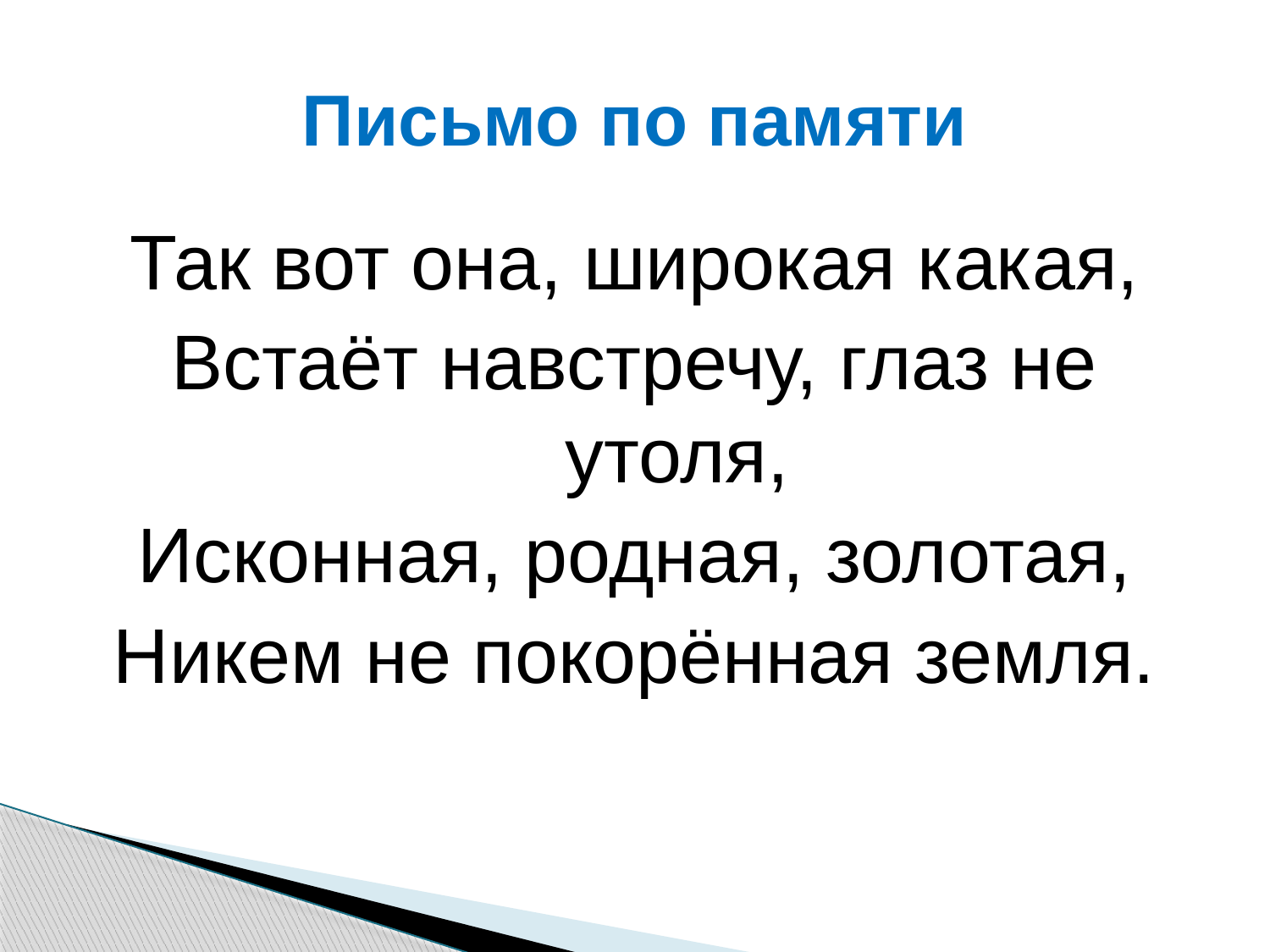

# Письмо по памяти
Так вот она, широкая какая,
Встаёт навстречу, глаз не утоля,
Исконная, родная, золотая,
Никем не покорённая земля.